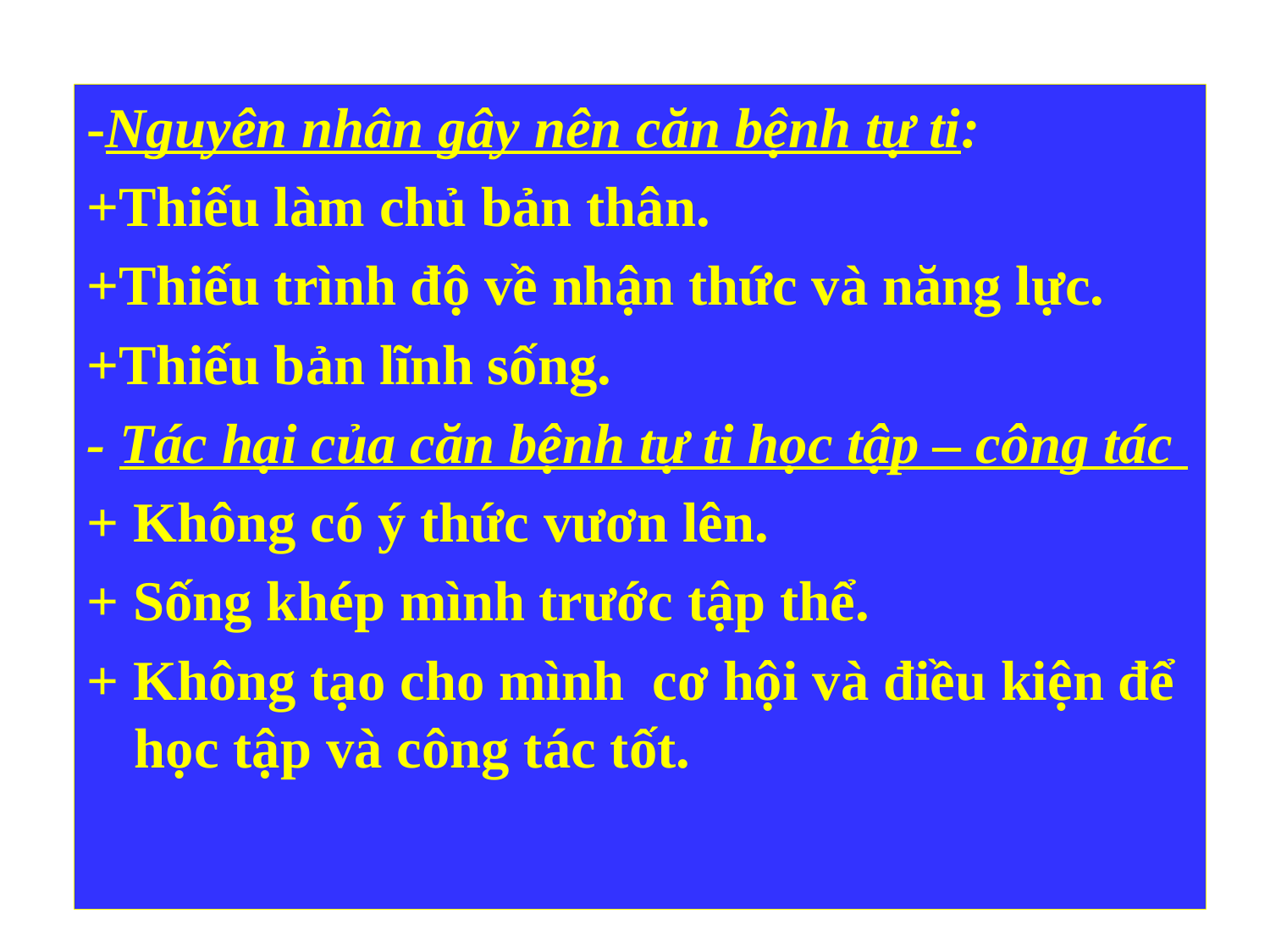

-Nguyên nhân gây nên căn bệnh tự ti:
+Thiếu làm chủ bản thân.
+Thiếu trình độ về nhận thức và năng lực.
+Thiếu bản lĩnh sống.
- Tác hại của căn bệnh tự ti học tập – công tác
+ Không có ý thức vươn lên.
+ Sống khép mình trước tập thể.
+ Không tạo cho mình  cơ hội và điều kiện để học tập và công tác tốt.